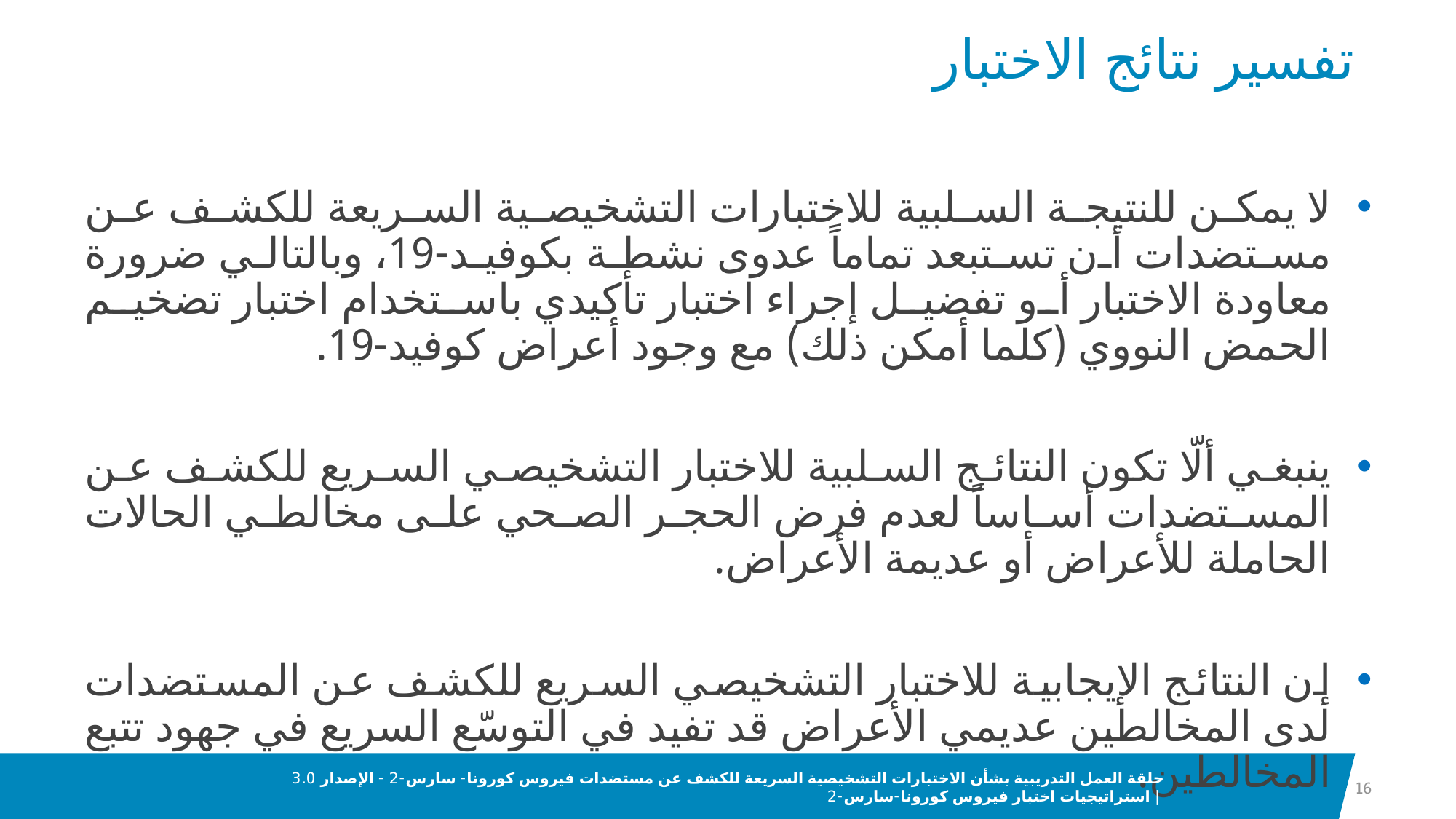

# تفسير نتائج الاختبار

لا يمكن للنتيجة السلبية للاختبارات التشخيصية السريعة للكشف عن مستضدات أن تستبعد تماماً عدوى نشطة بكوفيد-19، وبالتالي ضرورة معاودة الاختبار أو تفضيل إجراء اختبار تأكيدي باستخدام اختبار تضخيم الحمض النووي (كلما أمكن ذلك) مع وجود أعراض كوفيد-19.

ينبغي ألّا تكون النتائج السلبية للاختبار التشخيصي السريع للكشف عن المستضدات أساساً لعدم فرض الحجر الصحي على مخالطي الحالات الحاملة للأعراض أو عديمة الأعراض.

إن النتائج الإيجابية للاختبار التشخيصي السريع للكشف عن المستضدات لدى المخالطين عديمي الأعراض قد تفيد في التوسّع السريع في جهود تتبع المخالطين.

فيما يتعلق بالاختبارات التشخيصية السريعة للكشف عن المستضدات، التي تستوفي المعايير الدنيا للأداء التي حددتها المنظمة، تشير النتائج الإيجابية إلى عدوى نشطة بفيروس كورونا-سارس-2 عند استخدامها في البيئات التي يكون فيها الفيروس منتشراً.

16
حلقة العمل التدريبية بشأن الاختبارات التشخيصية السريعة للكشف عن مستضدات فيروس كورونا- سارس-2 - الإصدار 3.0 | استراتيجيات اختبار فيروس كورونا-سارس-2